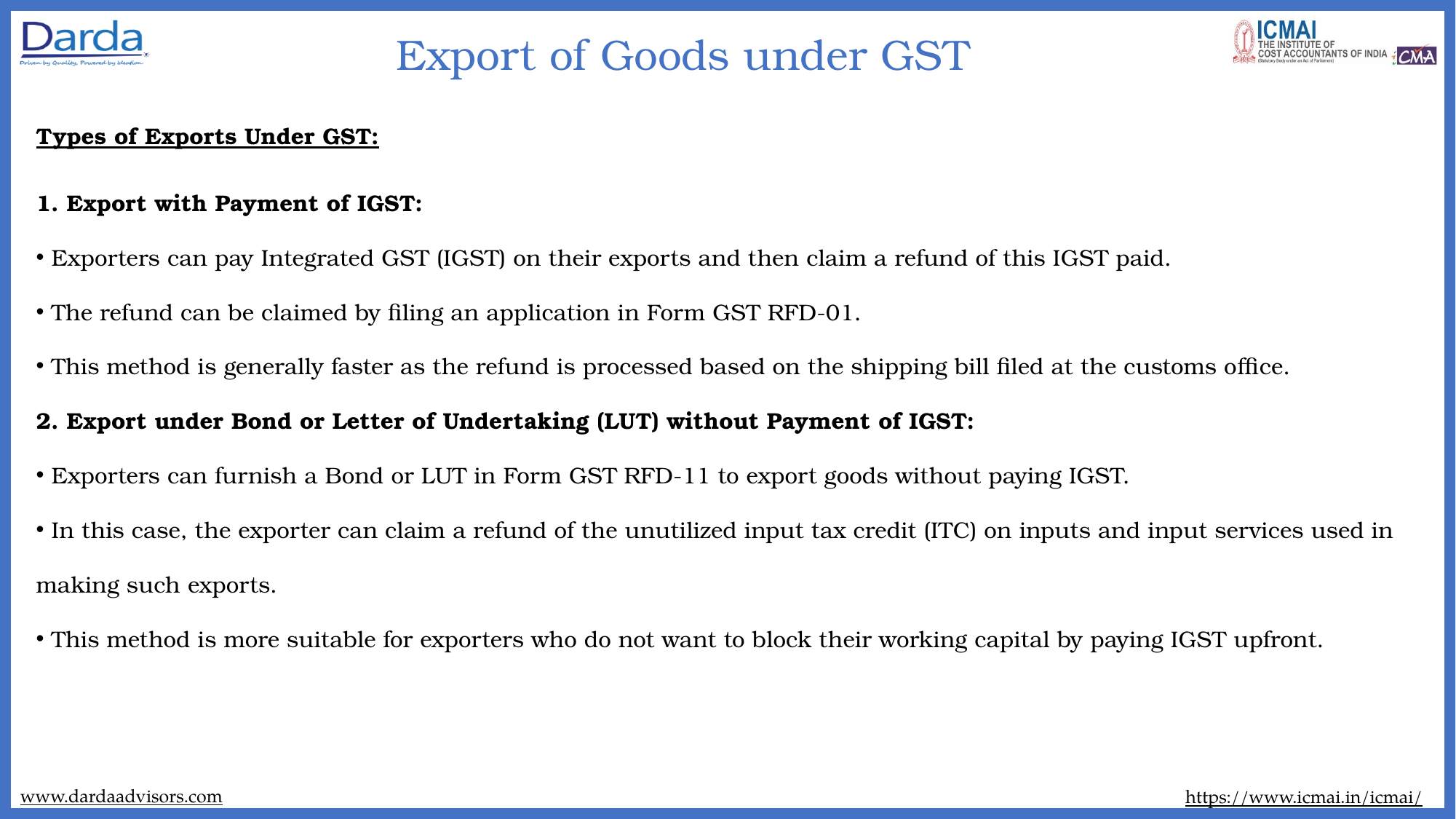

Export of Goods under GST
Types of Exports Under GST:
1. Export with Payment of IGST:
 Exporters can pay Integrated GST (IGST) on their exports and then claim a refund of this IGST paid.
 The refund can be claimed by filing an application in Form GST RFD-01.
 This method is generally faster as the refund is processed based on the shipping bill filed at the customs office.
2. Export under Bond or Letter of Undertaking (LUT) without Payment of IGST:
 Exporters can furnish a Bond or LUT in Form GST RFD-11 to export goods without paying IGST.
 In this case, the exporter can claim a refund of the unutilized input tax credit (ITC) on inputs and input services used in making such exports.
 This method is more suitable for exporters who do not want to block their working capital by paying IGST upfront.